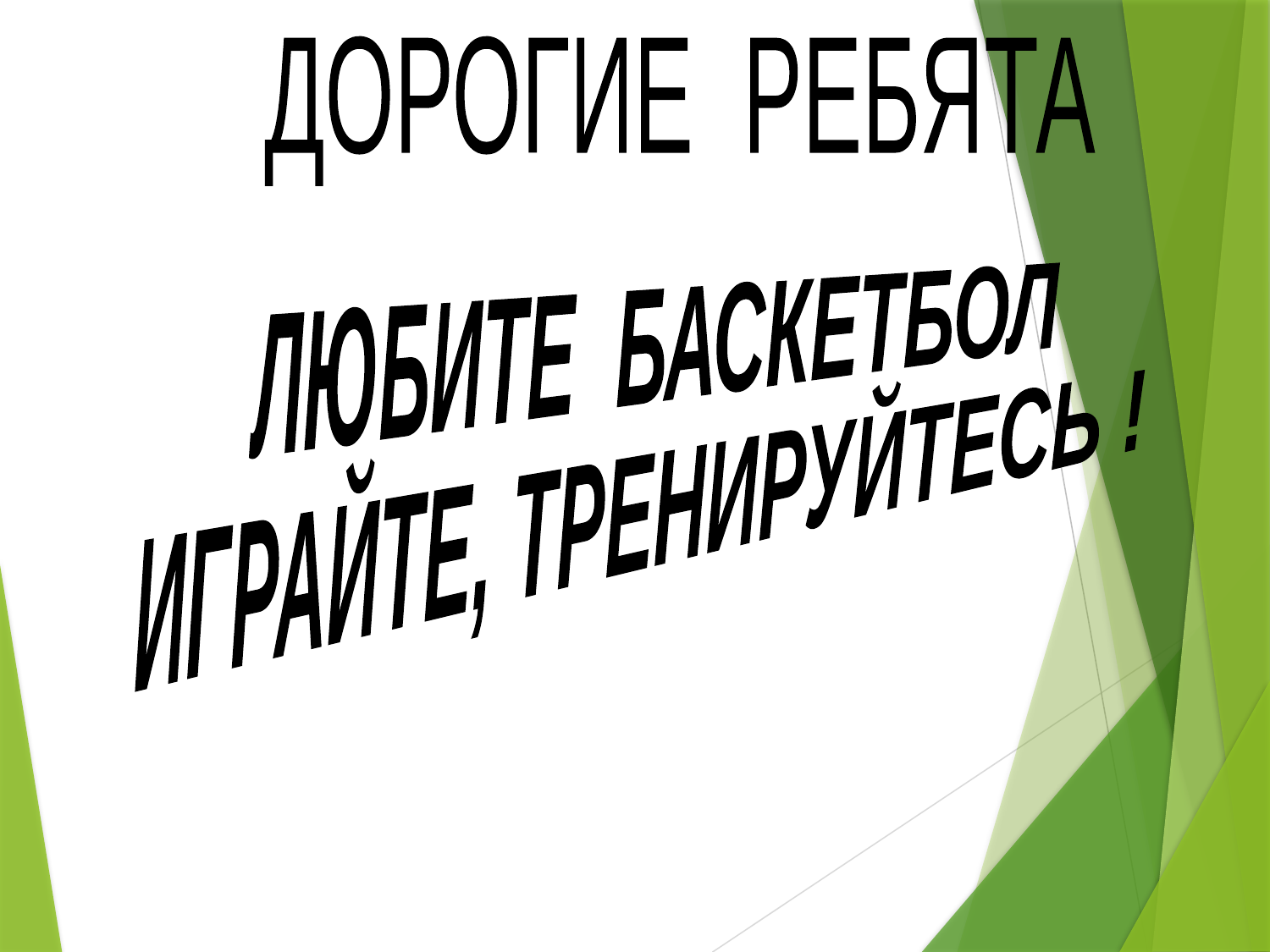

#
ДОРОГИЕ  РЕБЯТА

 ЛЮБИТЕ  БАСКЕТБОЛ
ИГРАЙТЕ, ТРЕНИРУЙТЕСЬ !